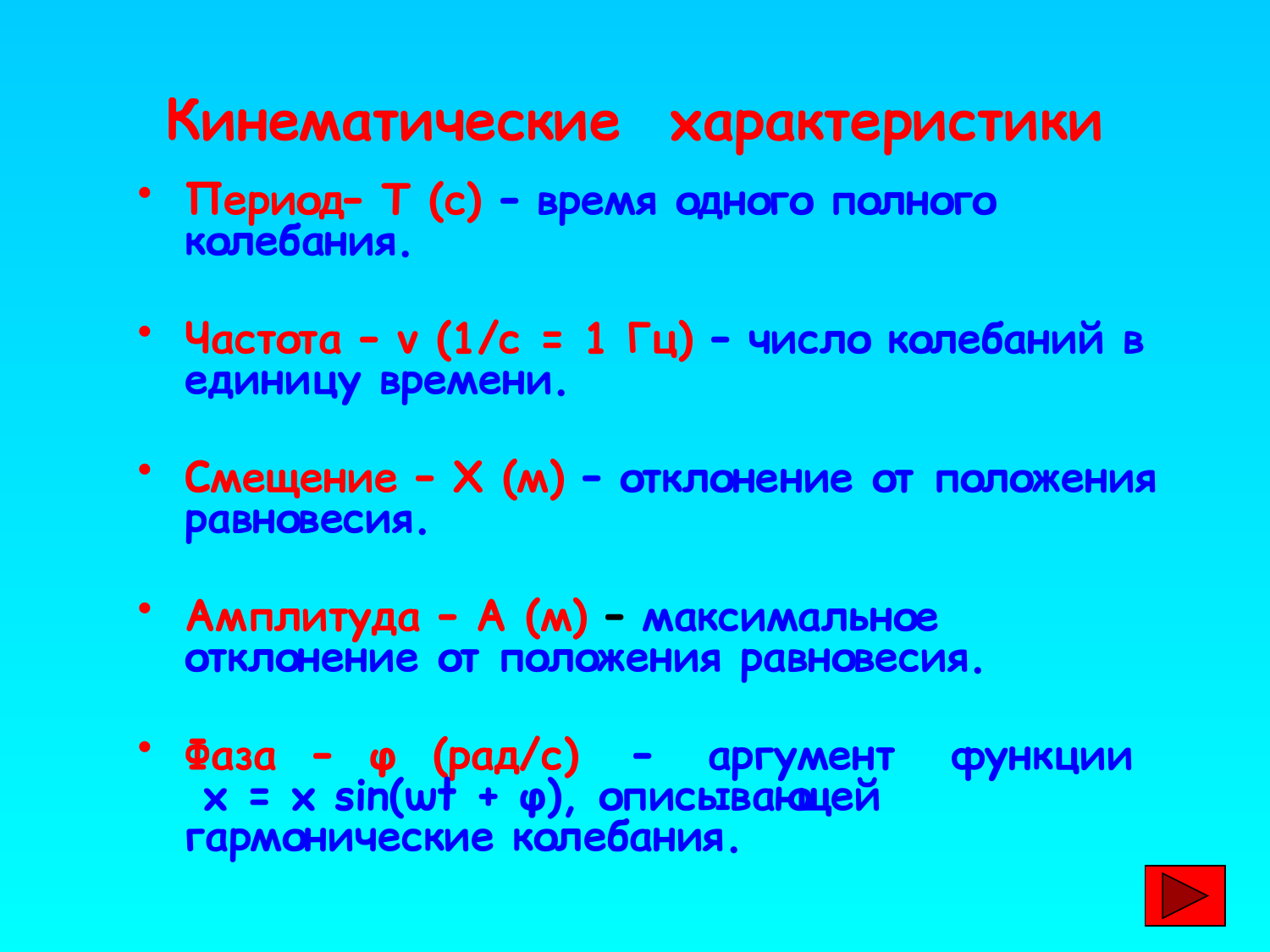

# Кинематические  характеристики
Период– Т (с) – время одного полного колебания.

Частота – ν (1/с = 1 Гц) – число колебаний в единицу времени.

Смещение – Х (м) – отклонение от положения равновесия.

Амплитуда – А (м) – максимальное отклонение от положения равновесия.

Фаза  –  φ  (рад/с)   –   аргумент   функции   х = х sin(ωt + φ), описывающей гармонические колебания.